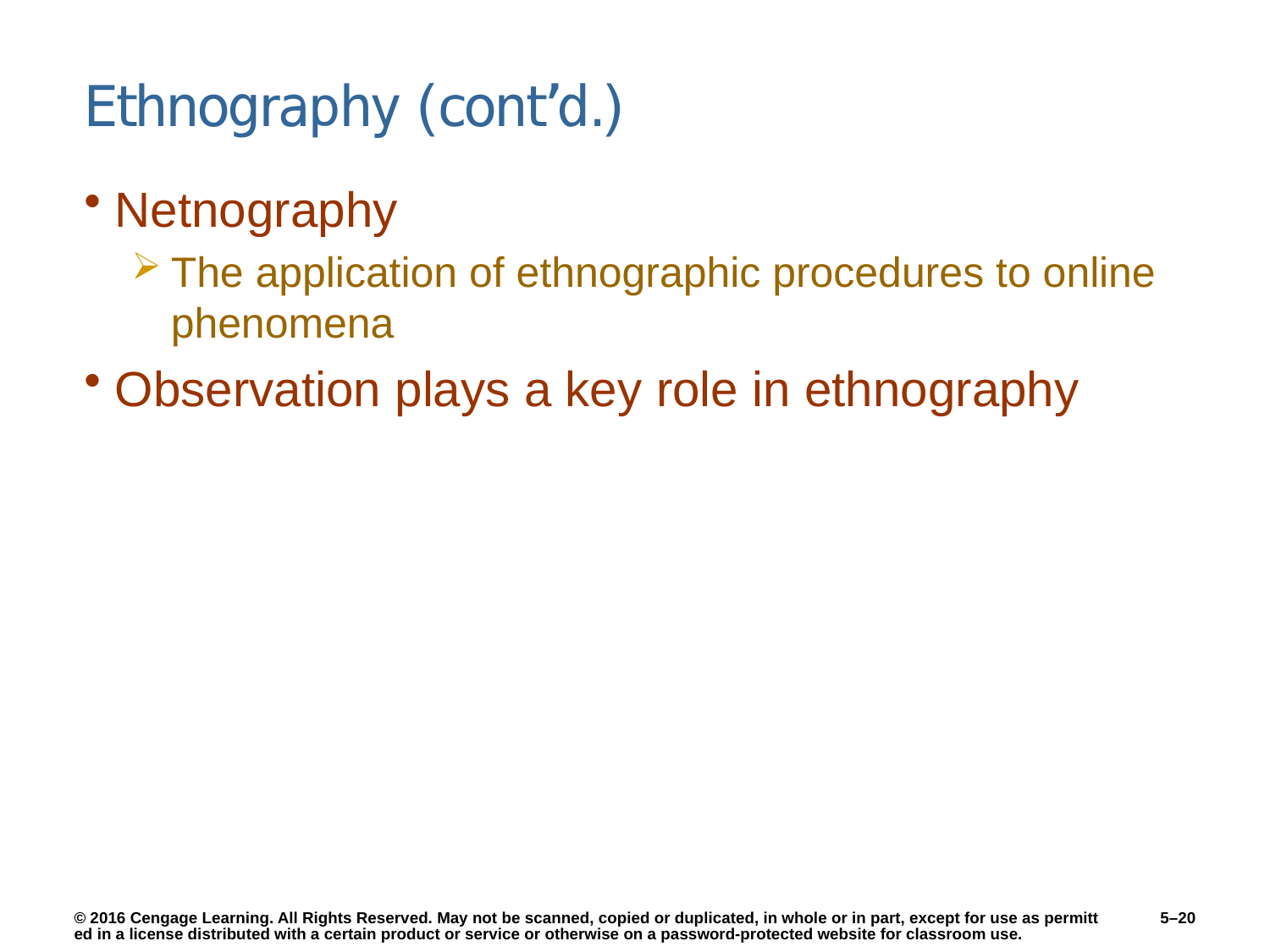

# Ethnography (cont’d.)
Netnography
The application of ethnographic procedures to online phenomena
Observation plays a key role in ethnography
5–20
© 2016 Cengage Learning. All Rights Reserved. May not be scanned, copied or duplicated, in whole or in part, except for use as permitted in a license distributed with a certain product or service or otherwise on a password-protected website for classroom use.